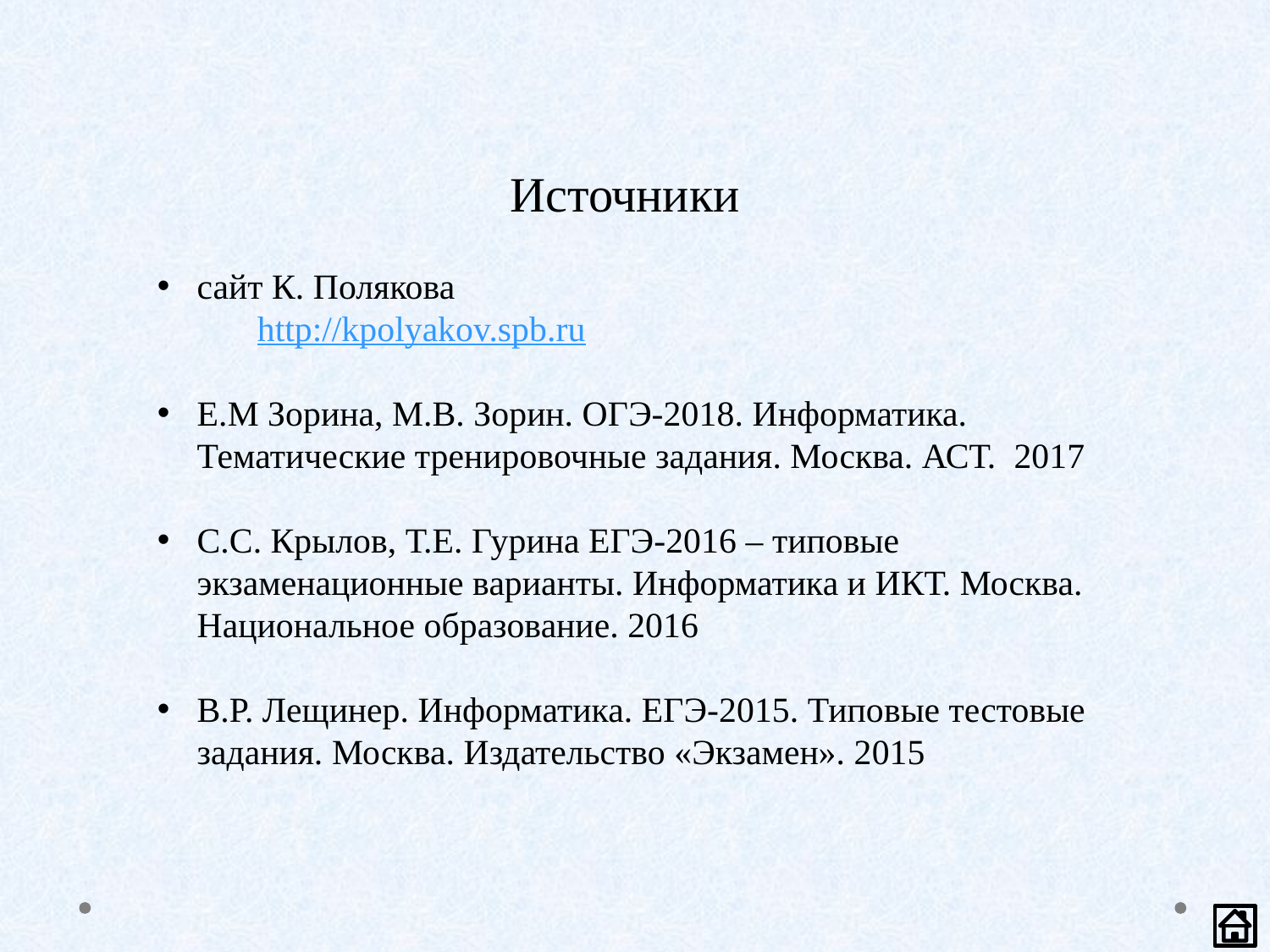

Источники

сайт К. Полякова
http://kpolyakov.spb.ru

Е.М Зорина, М.В. Зорин. ОГЭ-2018. Информатика. Тематические тренировочные задания. Москва. АСТ.  2017

С.С. Крылов, Т.Е. Гурина ЕГЭ-2016 – типовые экзаменационные варианты. Информатика и ИКТ. Москва. Национальное образование. 2016

В.Р. Лещинер. Информатика. ЕГЭ-2015. Типовые тестовые задания. Москва. Издательство «Экзамен». 2015